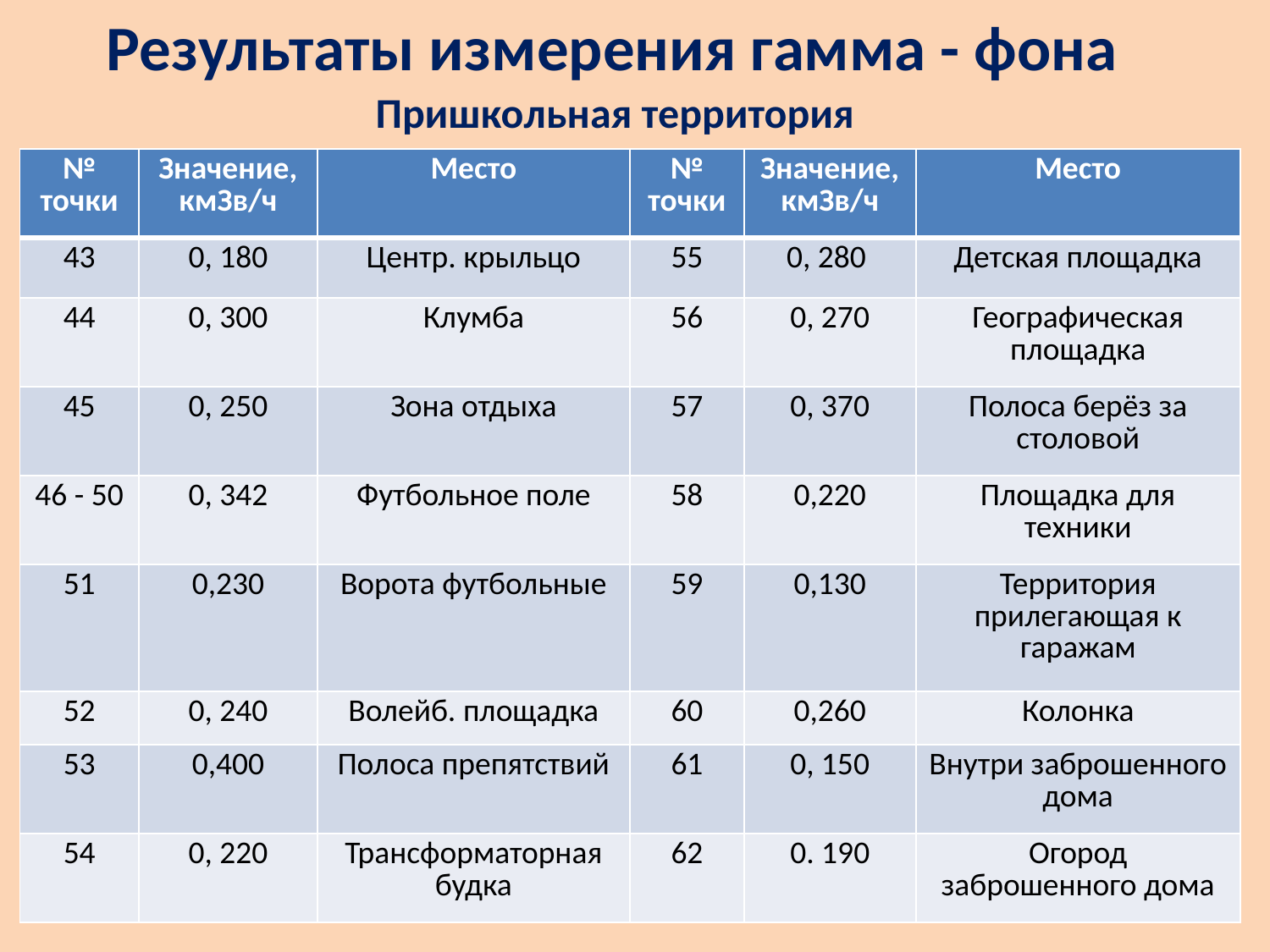

Результаты измерения гамма - фона
Пришкольная территория
| № точки | Значение, кмЗв/ч | Место | № точки | Значение, кмЗв/ч | Место |
| --- | --- | --- | --- | --- | --- |
| 43 | 0, 180 | Центр. крыльцо | 55 | 0, 280 | Детская площадка |
| 44 | 0, 300 | Клумба | 56 | 0, 270 | Географическая площадка |
| 45 | 0, 250 | Зона отдыха | 57 | 0, 370 | Полоса берёз за столовой |
| 46 - 50 | 0, 342 | Футбольное поле | 58 | 0,220 | Площадка для техники |
| 51 | 0,230 | Ворота футбольные | 59 | 0,130 | Территория прилегающая к гаражам |
| 52 | 0, 240 | Волейб. площадка | 60 | 0,260 | Колонка |
| 53 | 0,400 | Полоса препятствий | 61 | 0, 150 | Внутри заброшенного дома |
| 54 | 0, 220 | Трансформаторная будка | 62 | 0. 190 | Огород заброшенного дома |